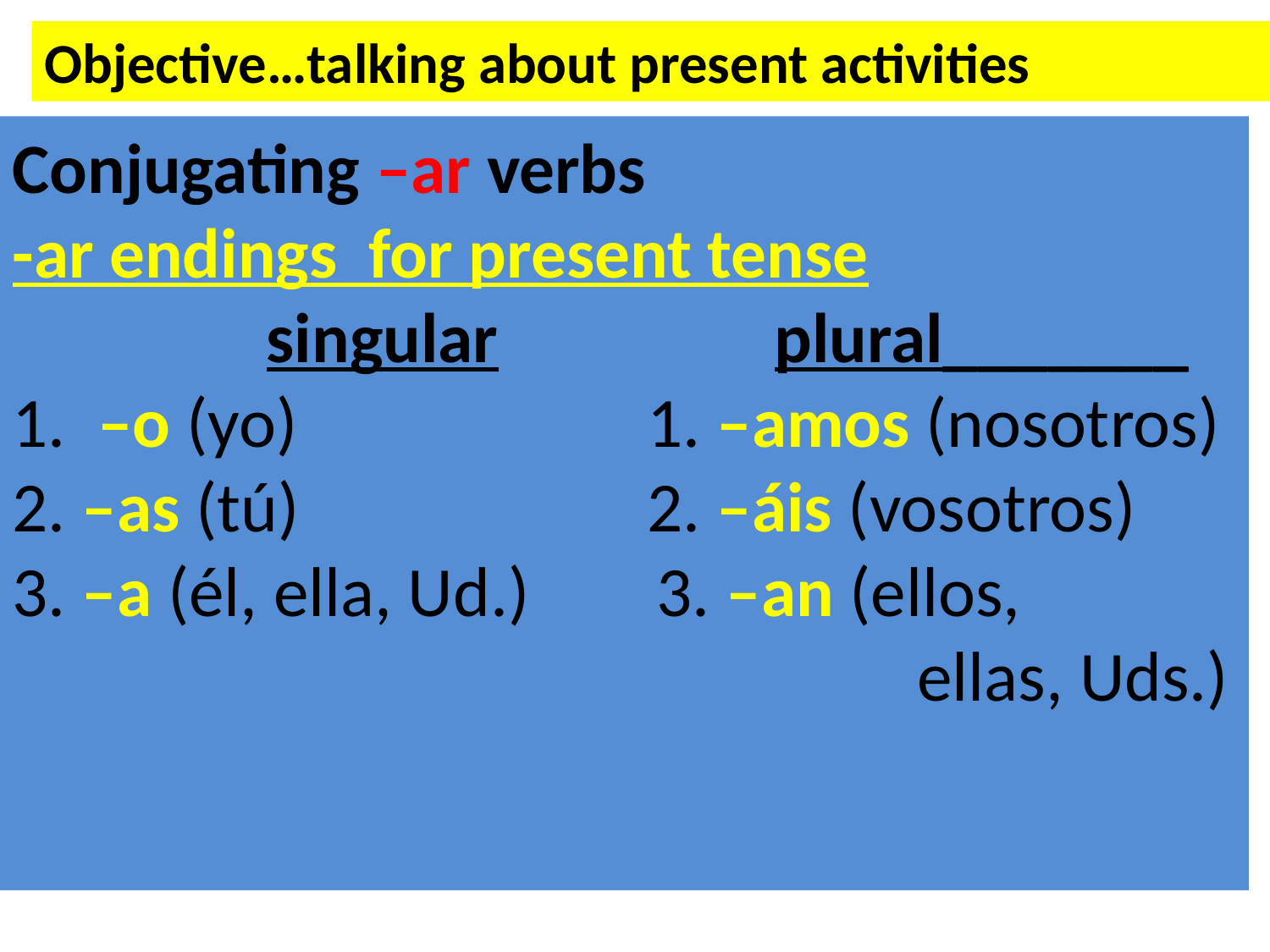

Objective…talking about present activities
Conjugating –ar verbs
-ar endings  for present tense
		singular			plural_______
1.  –o (yo)			1. –amos (nosotros)
2. –as (tú)			2. –áis (vosotros)
3. –a (él, ella, Ud.)        3. –an (ellos,
                                                         ellas, Uds.)